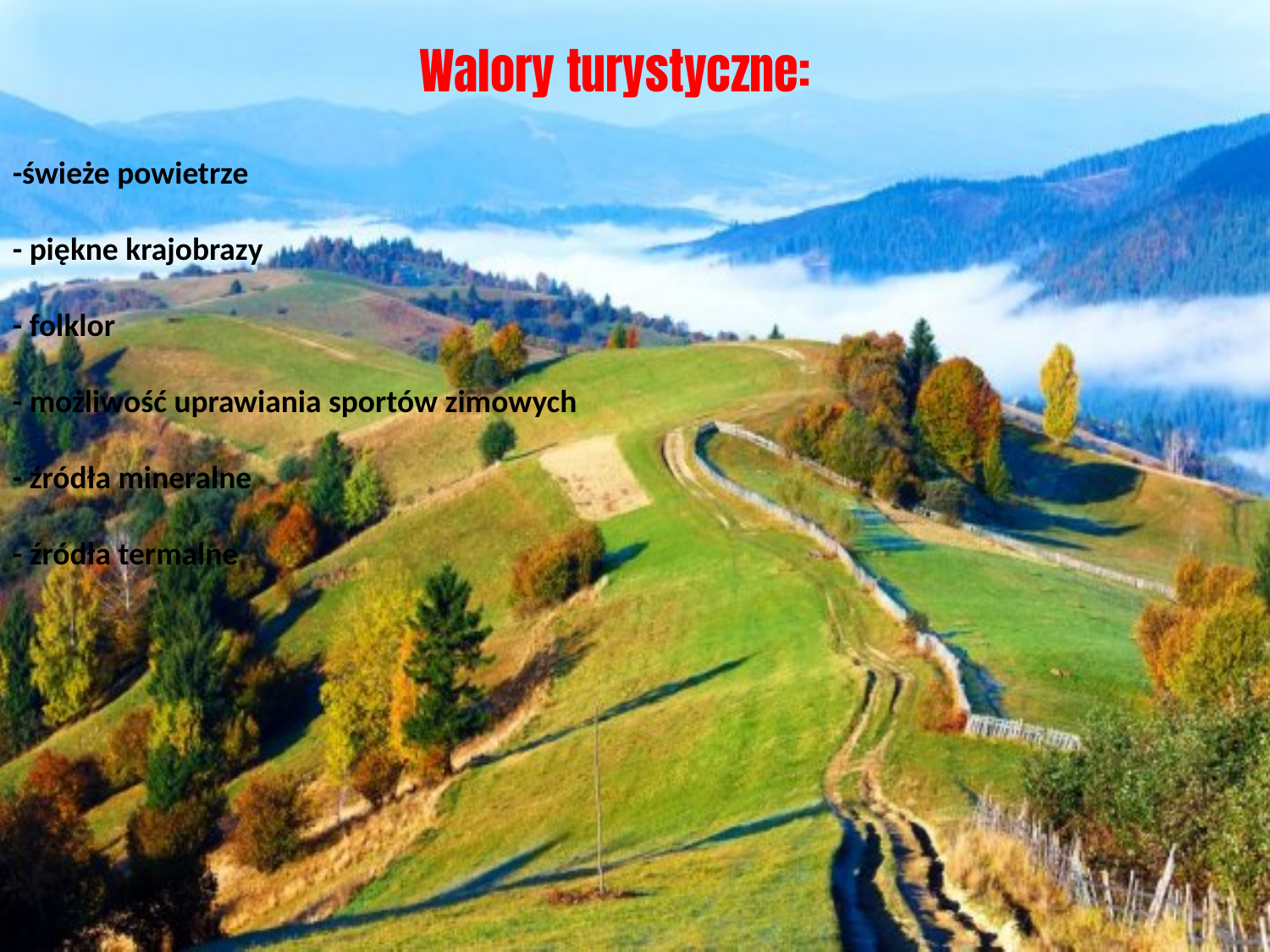

Walory turystyczne:
-świeże powietrze

- piękne krajobrazy

- folklor

- możliwość uprawiania sportów zimowych

- źródła mineralne

- źródła termalne